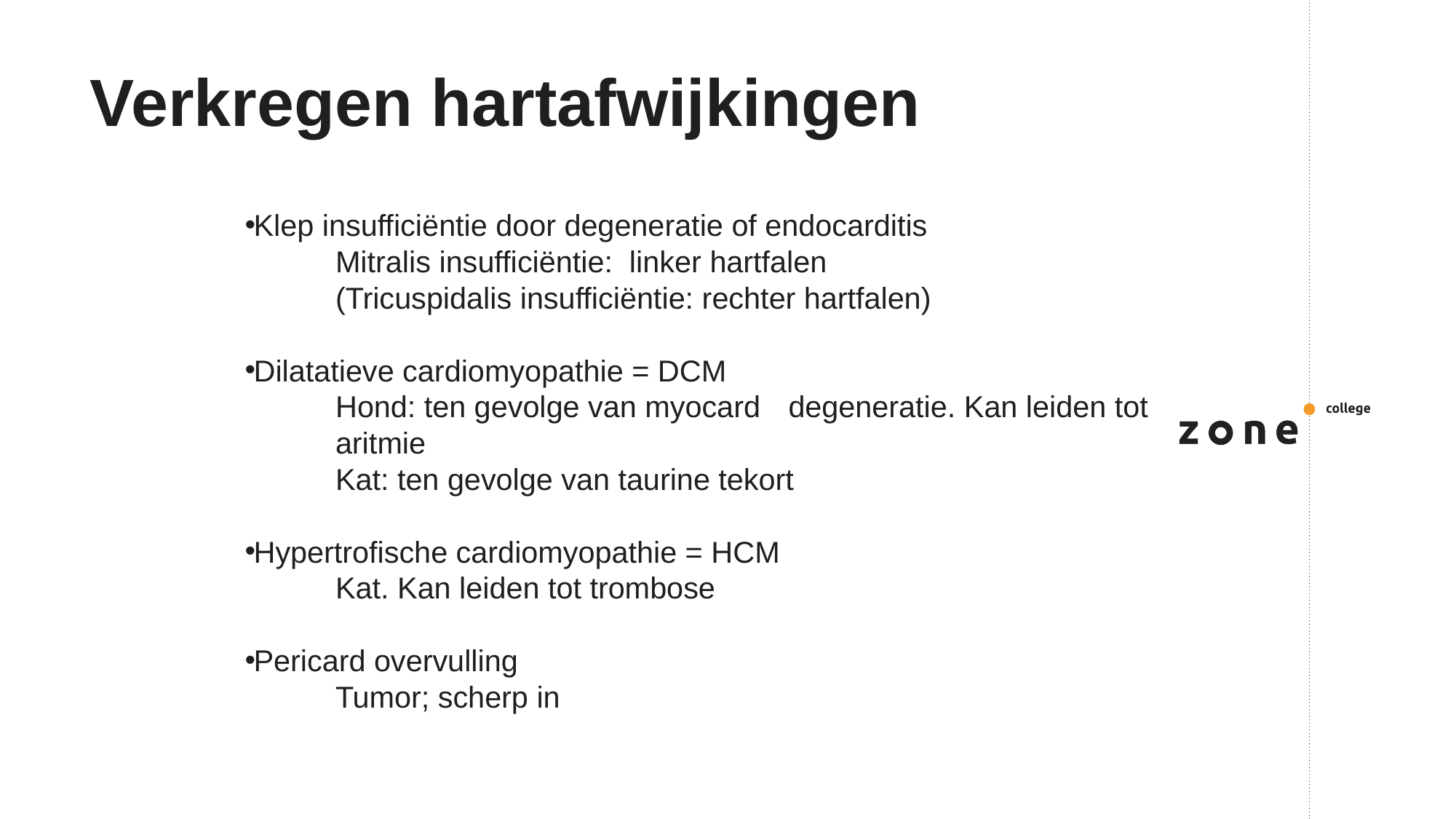

# Verkregen hartafwijkingen
Klep insufficiëntie door degeneratie of endocarditis
	Mitralis insufficiëntie:  linker hartfalen
	(Tricuspidalis insufficiëntie: rechter hartfalen)

Dilatatieve cardiomyopathie = DCM
		Hond: ten gevolge van myocard 						degeneratie. Kan leiden tot 					aritmie
		Kat: ten gevolge van taurine tekort

Hypertrofische cardiomyopathie = HCM
		Kat. Kan leiden tot trombose

Pericard overvulling
	Tumor; scherp in